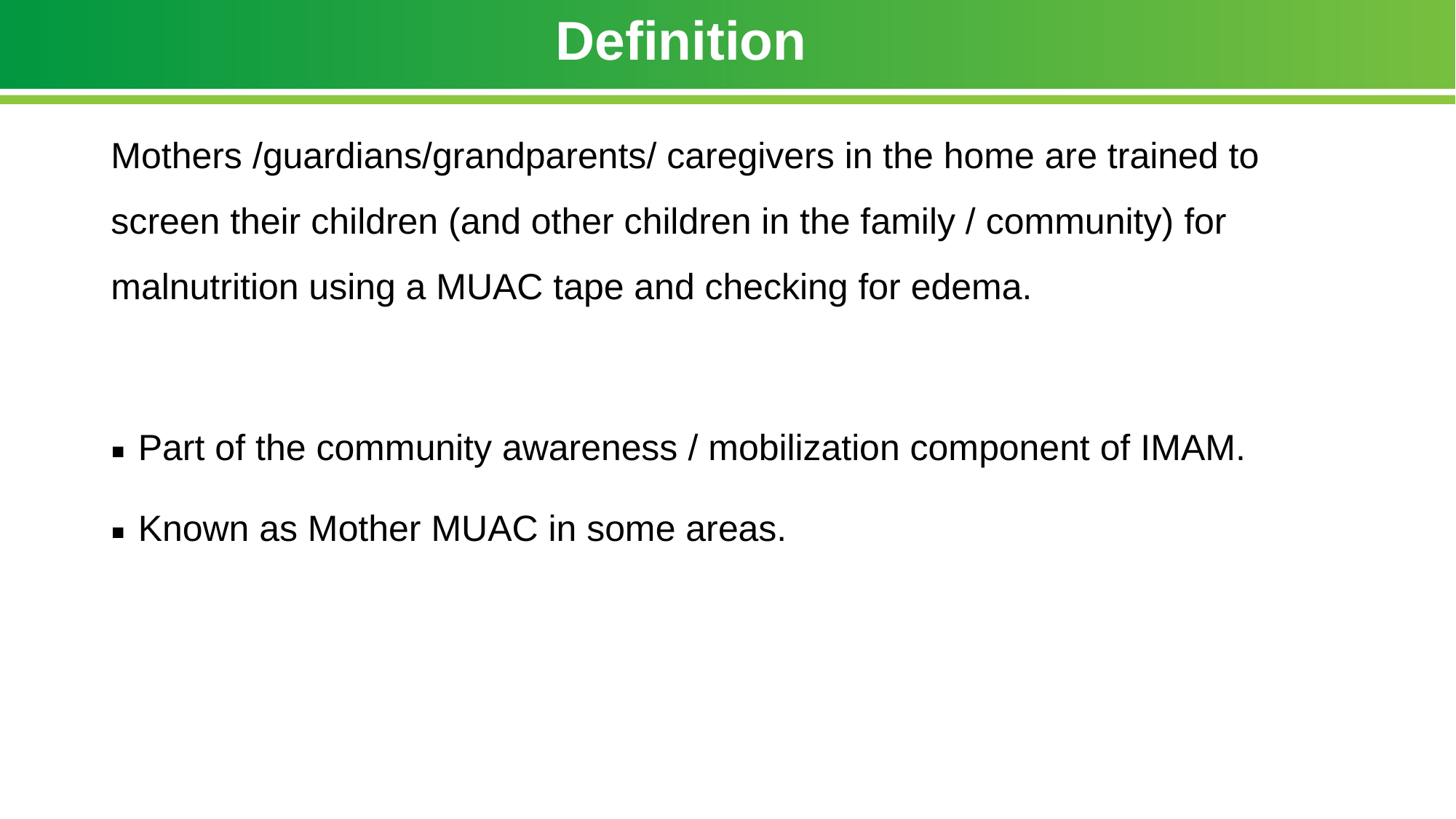

# Definition
Mothers /guardians/grandparents/ caregivers in the home are trained to screen their children (and other children in the family / community) for malnutrition using a MUAC tape and checking for edema.

Part of the community awareness / mobilization component of IMAM.
Known as Mother MUAC in some areas.